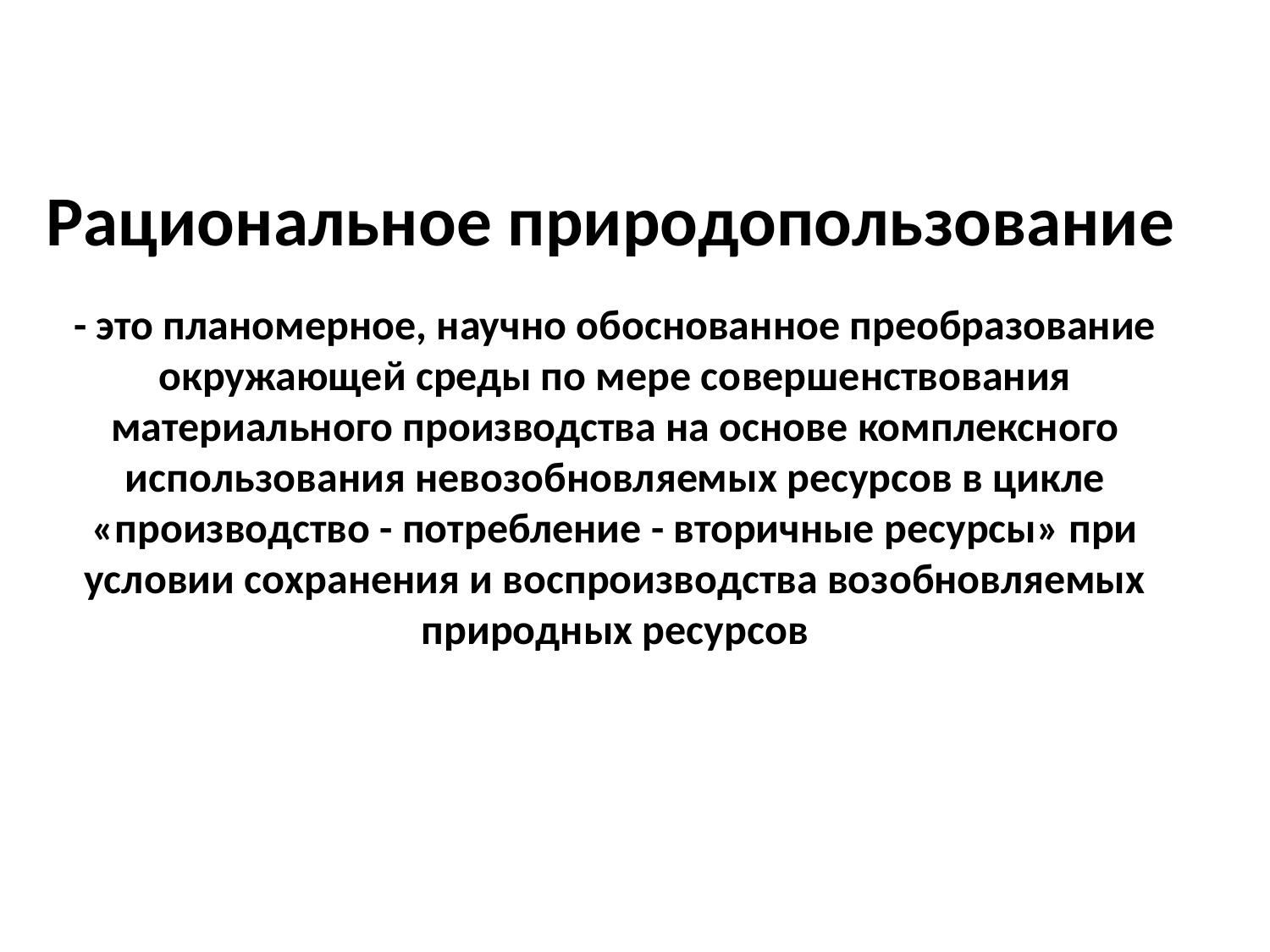

Рациональное природопользование

- это планомерное, научно обоснованное преобразование окружающей среды по мере совершенствования материального производства на основе комплексного использования невозобновляемых ресурсов в цикле «производство - потребление - вторичные ресурсы» при условии сохранения и воспроизводства возобновляемых природных ресурсов